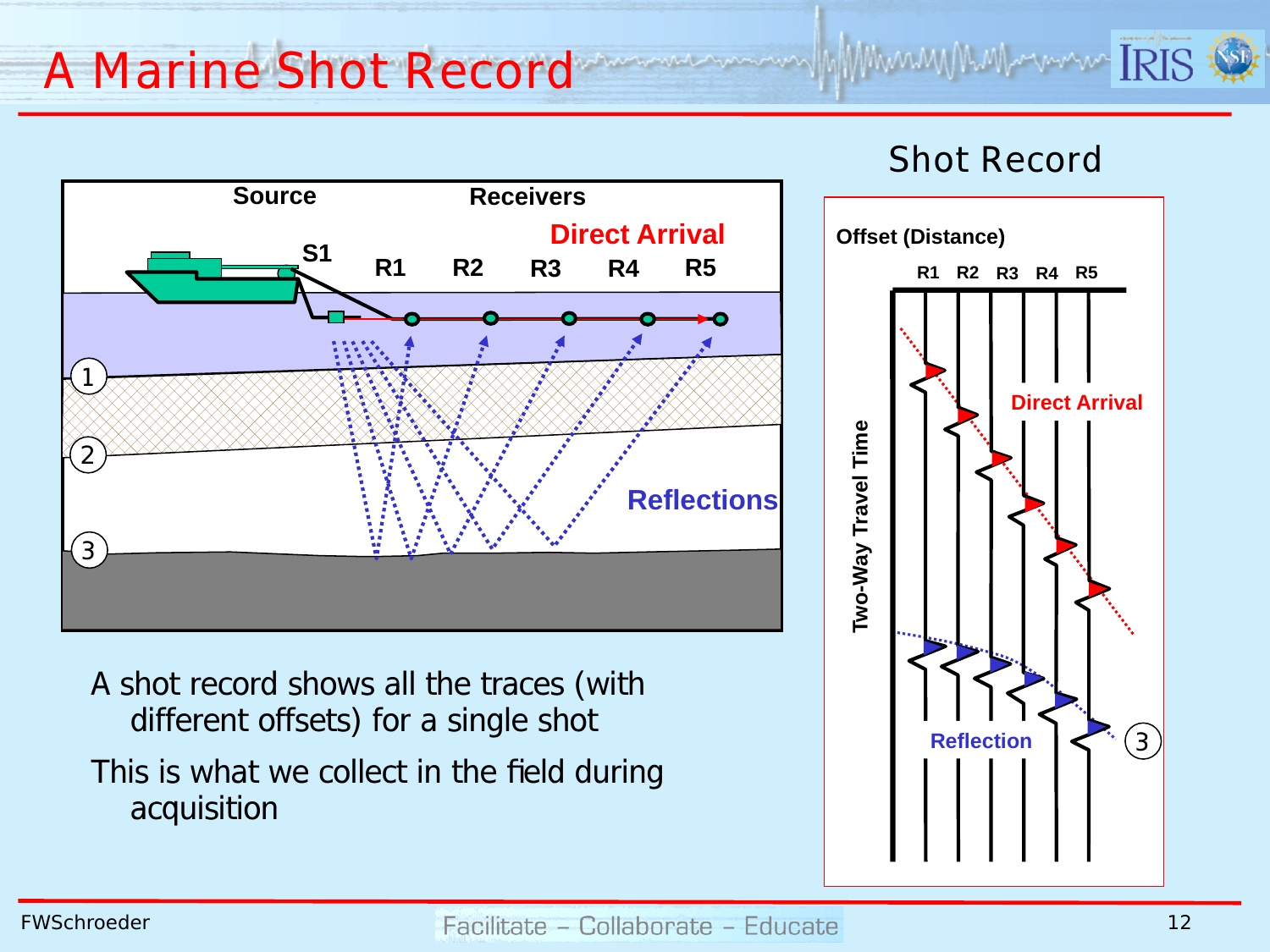

# A Marine Shot Record
Shot Record
Source
Receivers

Direct Arrival
S1
R1
R2
R5
R3
R4

Reflections

Offset (Distance)
R1
R2
R5
R3
R4

Direct Arrival

Two-Way Travel Time

Reflection
1

2

3

A shot record shows all the traces (with different offsets) for a single shot
This is what we collect in the field during acquisition
3